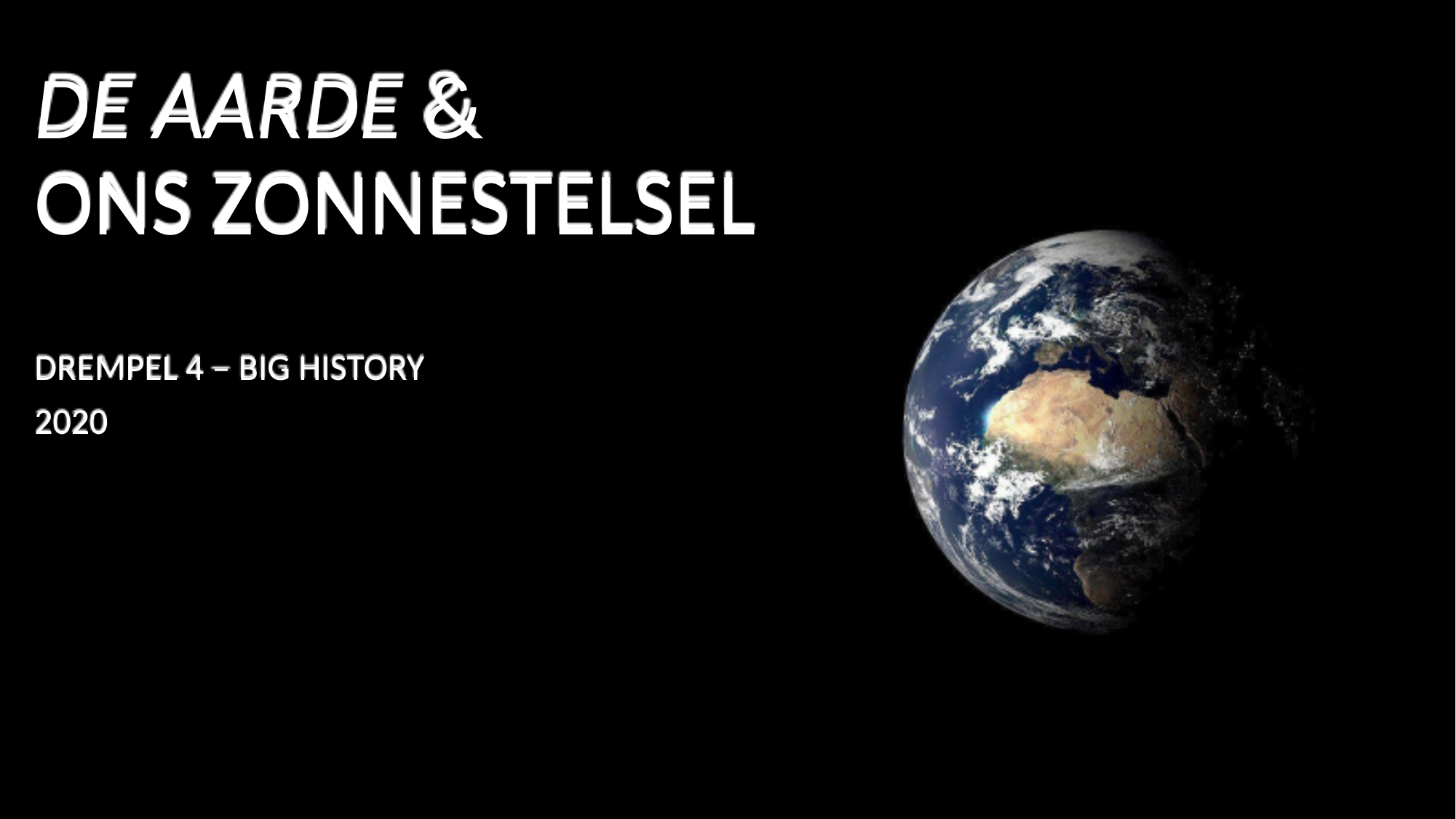

# DE AARDE &       ONS ZONNESTELSEL
DREMPEL 4 – BIG HISTORY
2020